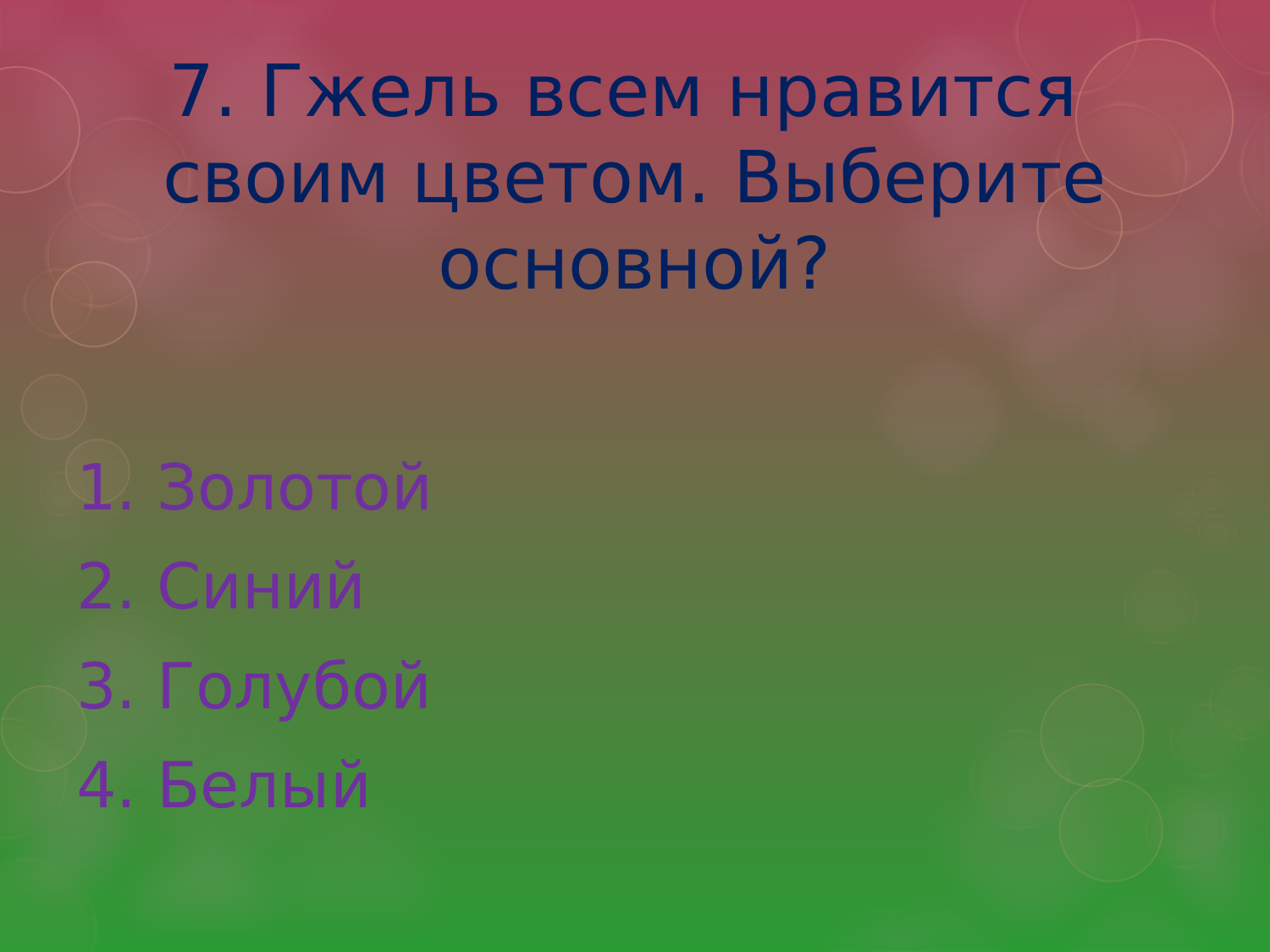

# 7. Гжель всем нравится  своим цветом. Выберите основной?
1. Золотой
2. Синий
3. Голубой
4. Белый